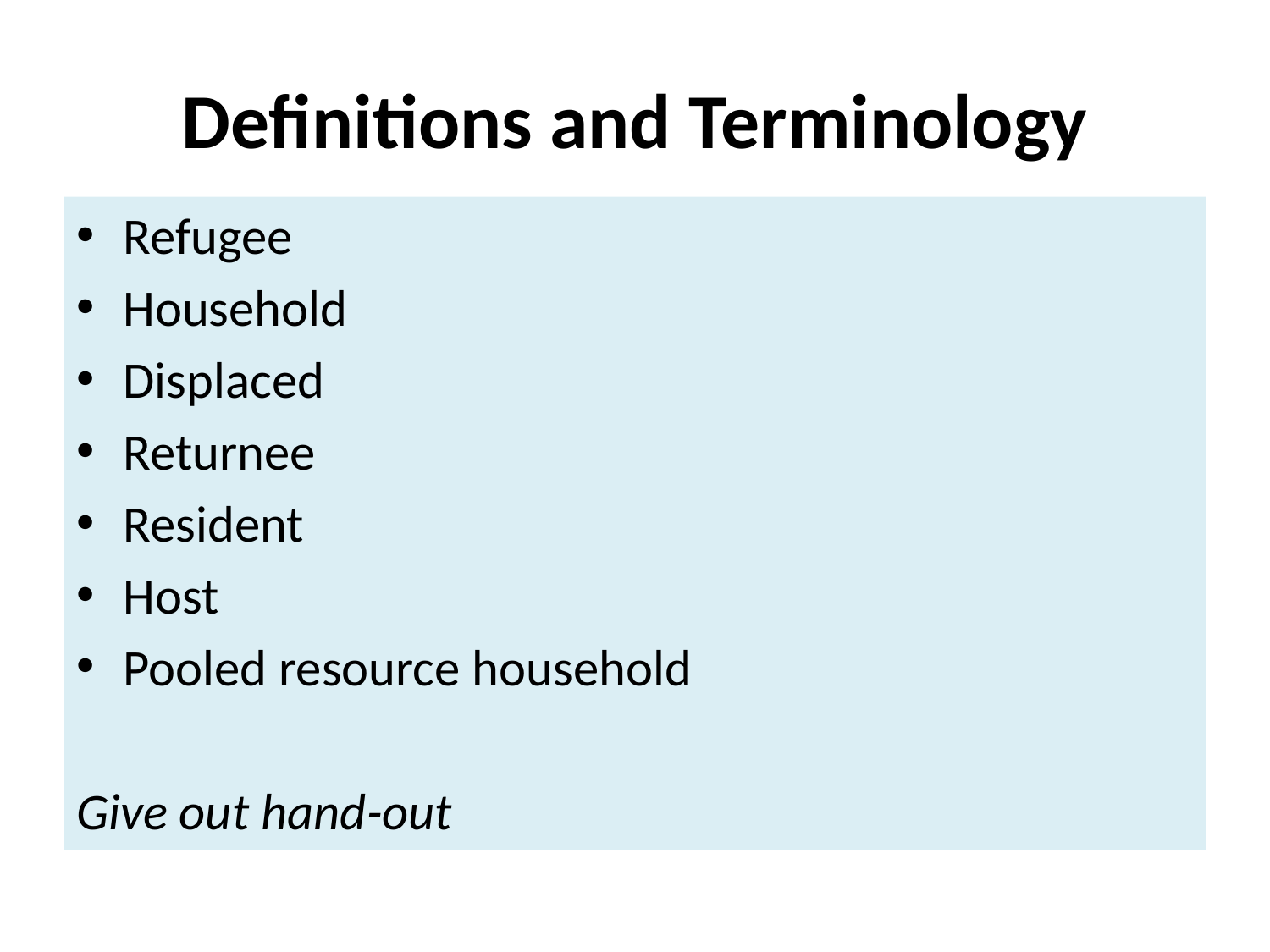

# Definitions and Terminology
Refugee
Household
Displaced
Returnee
Resident
Host
Pooled resource household

Give out hand-out